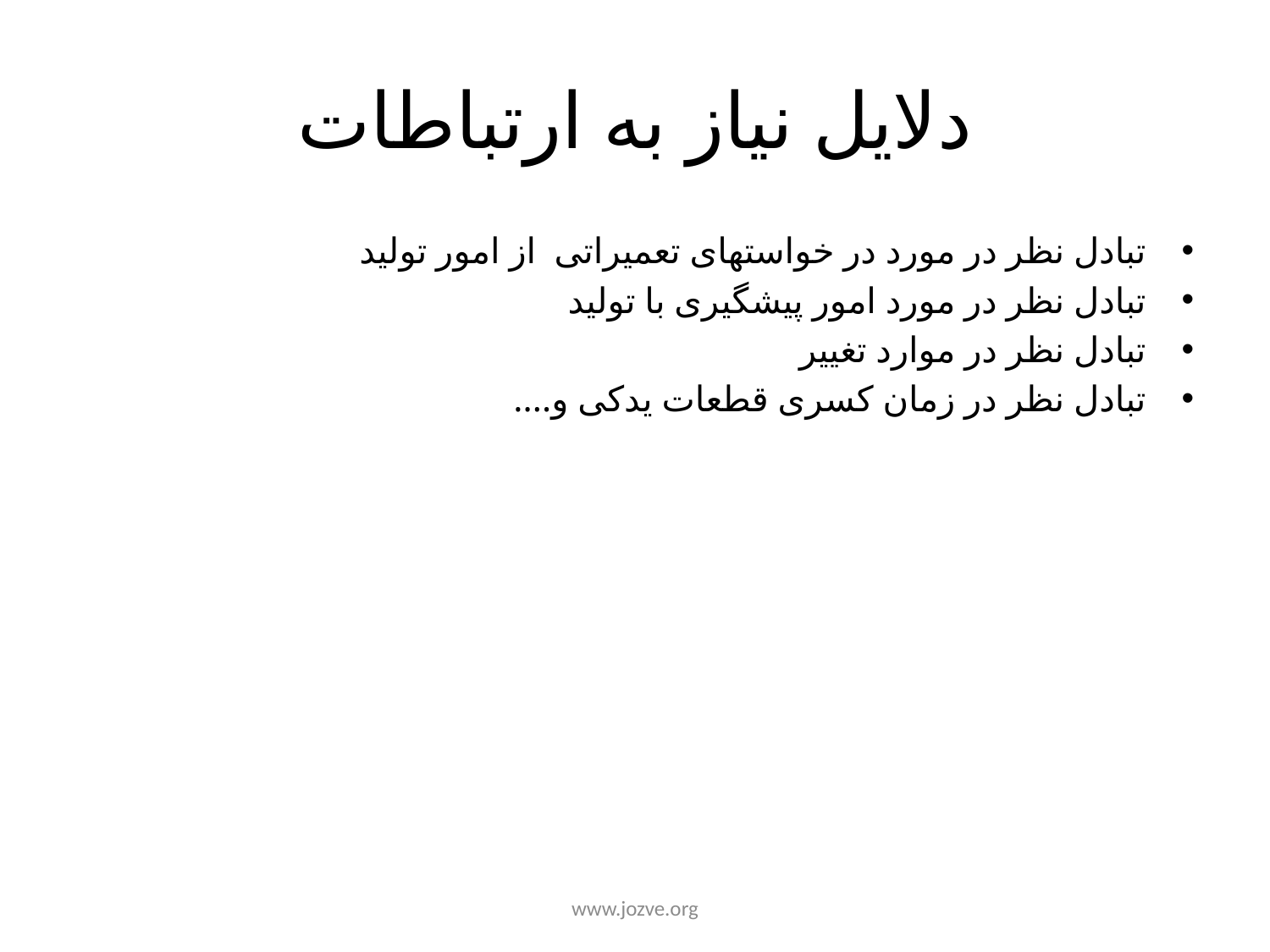

# دلایل نیاز به ارتباطات
تبادل نظر در مورد در خواستهای تعمیراتی  از امور تولید
تبادل نظر در مورد امور پیشگیری با تولید
تبادل نظر در موارد تغییر
تبادل نظر در زمان کسری قطعات یدکی و....

www.jozve.org